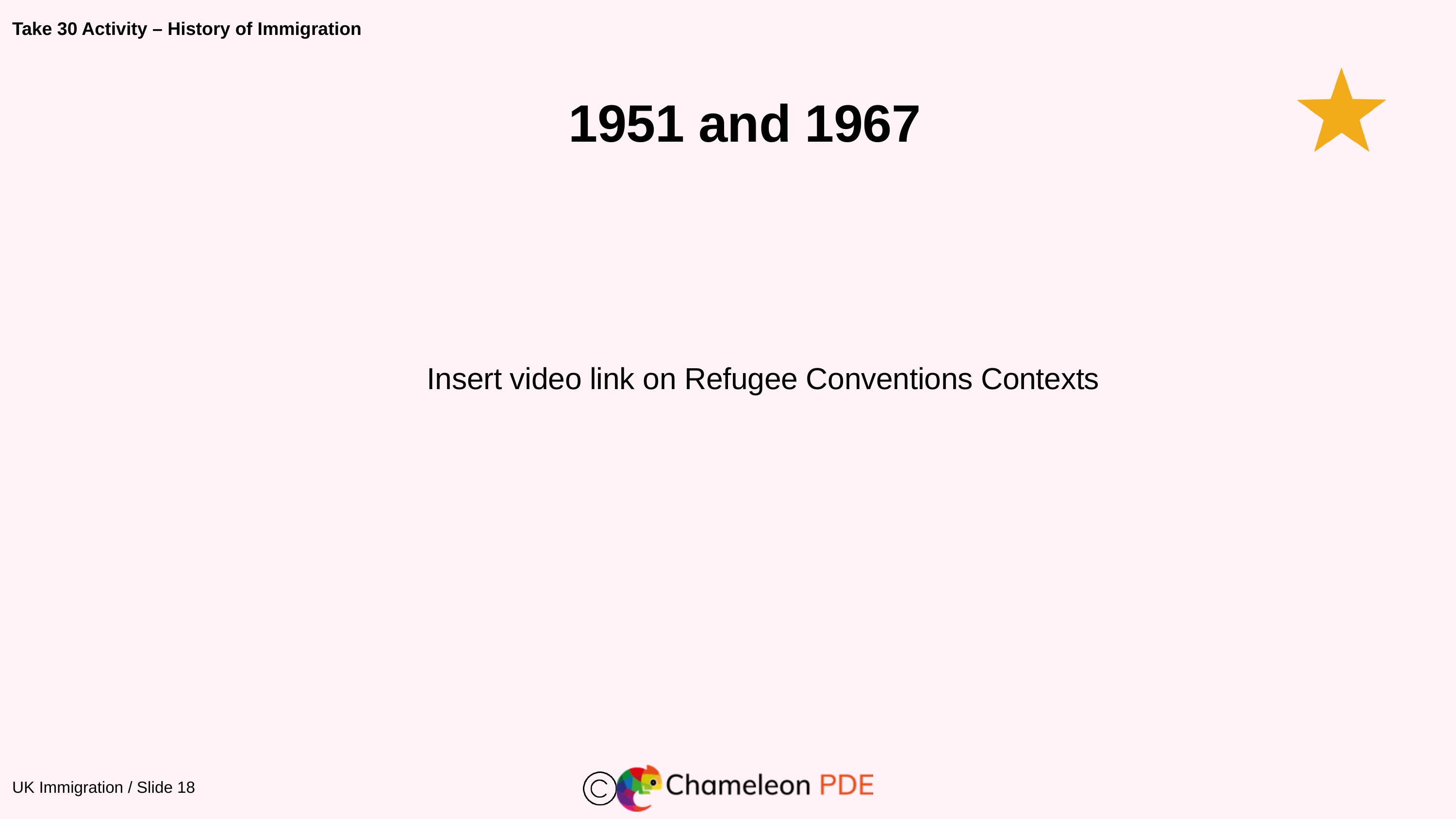

Take 30 Activity – History of Immigration

1951 and 1967

Insert video link on Refugee Conventions Contexts

UK Immigration / Slide 18